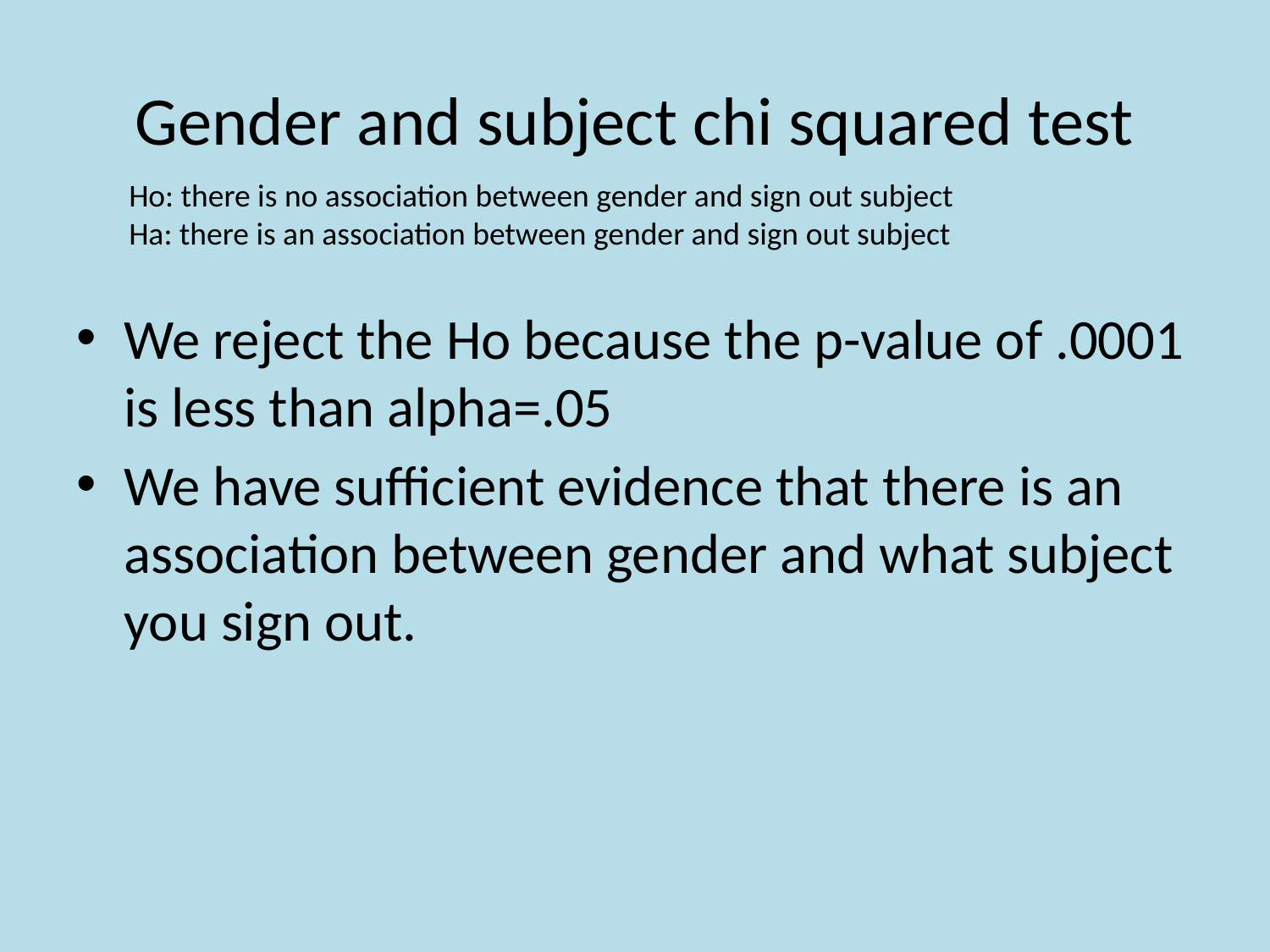

# Gender and subject chi squared test
Ho: there is no association between gender and sign out subject
Ha: there is an association between gender and sign out subject
We reject the Ho because the p-value of .0001 is less than alpha=.05
We have sufficient evidence that there is an association between gender and what subject you sign out.